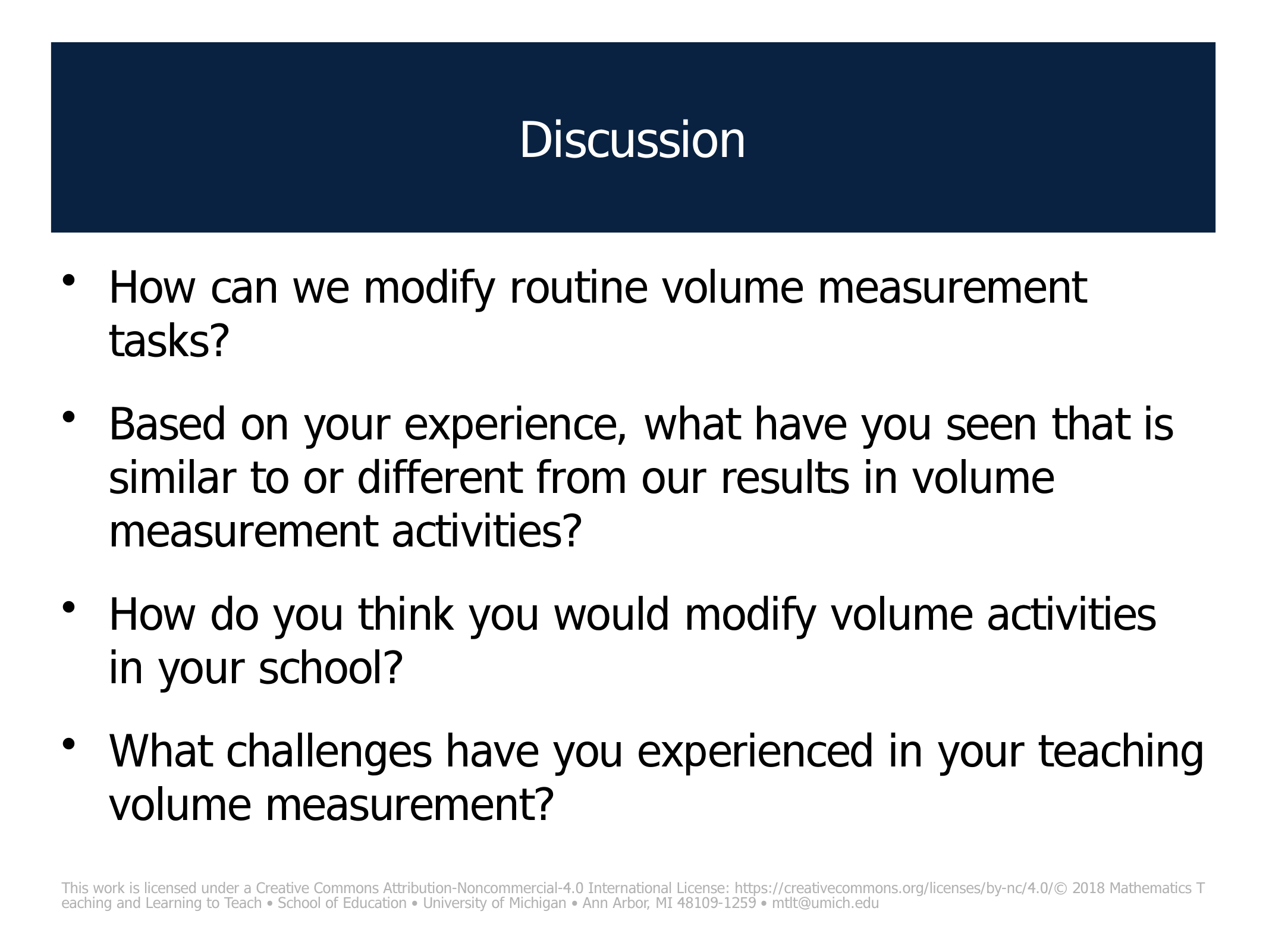

# Discussion
How can we modify routine volume measurement tasks?
Based on your experience, what have you seen that is similar to or different from our results in volume measurement activities?
How do you think you would modify volume activities in your school?
What challenges have you experienced in your teaching volume measurement?
This work is licensed under a Creative Commons Attribution-Noncommercial-4.0 International License: https://creativecommons.org/licenses/by-nc/4.0/
© 2018 Mathematics Teaching and Learning to Teach • School of Education • University of Michigan • Ann Arbor, MI 48109-1259 • mtlt@umich.edu